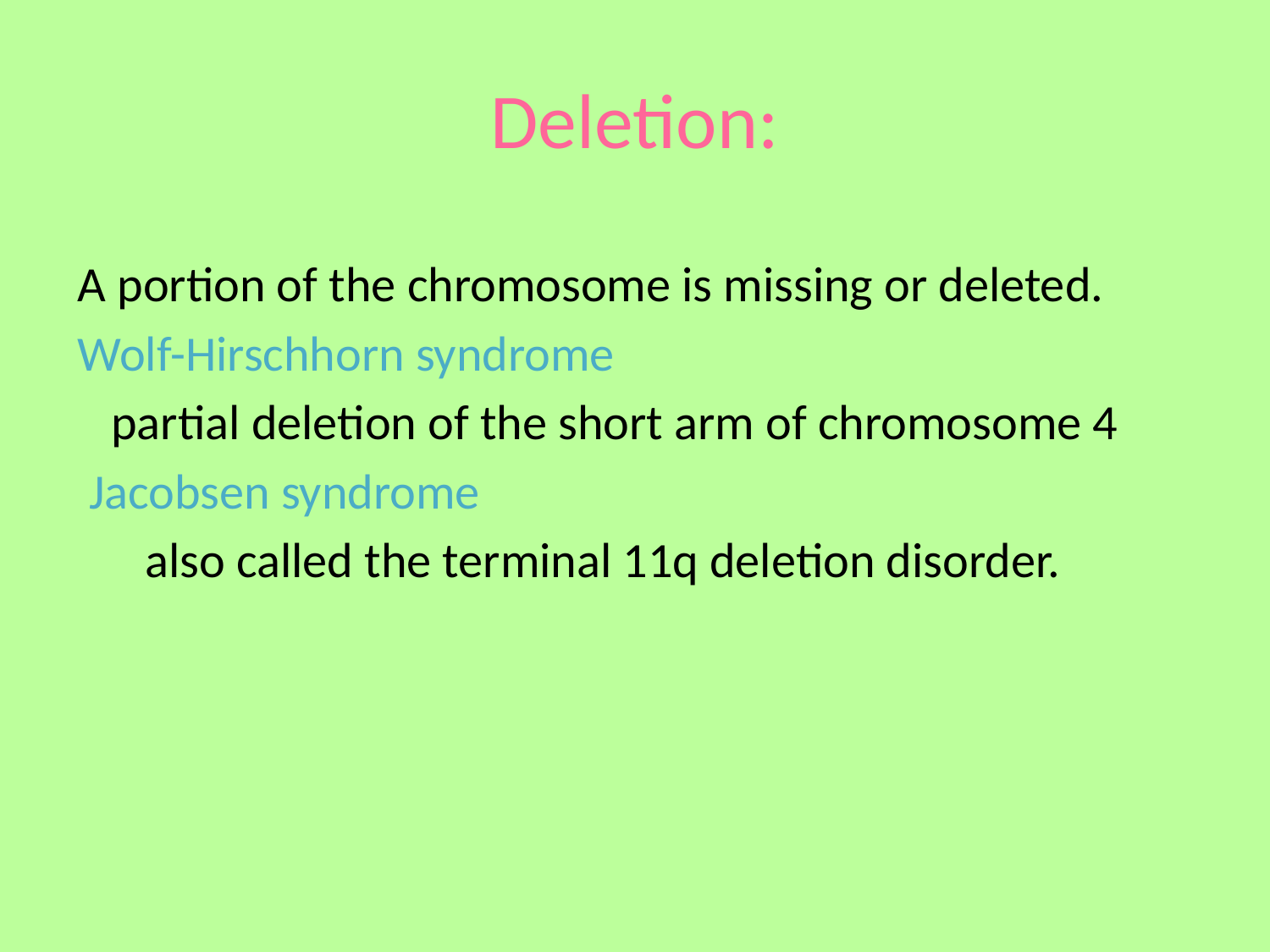

# Deletion:
A portion of the chromosome is missing or deleted.
Wolf-Hirschhorn syndrome
   partial deletion of the short arm of chromosome 4
 Jacobsen syndrome
      also called the terminal 11q deletion disorder.